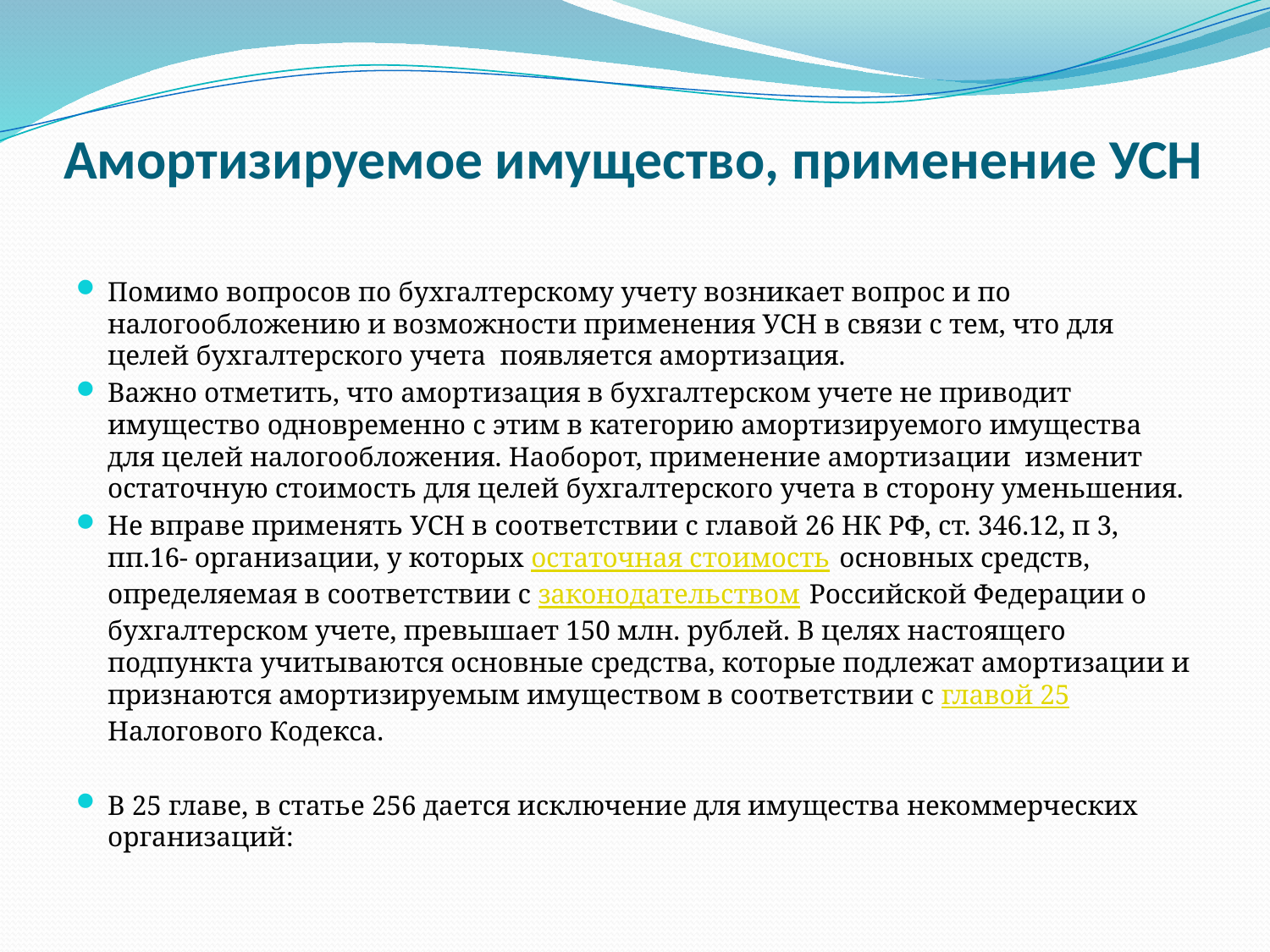

# Амортизируемое имущество, применение УСН
Помимо вопросов по бухгалтерскому учету возникает вопрос и по налогообложению и возможности применения УСН в связи с тем, что для целей бухгалтерского учета  появляется амортизация.
Важно отметить, что амортизация в бухгалтерском учете не приводит имущество одновременно с этим в категорию амортизируемого имущества для целей налогообложения. Наоборот, применение амортизации  изменит остаточную стоимость для целей бухгалтерского учета в сторону уменьшения.
Не вправе применять УСН в соответствии с главой 26 НК РФ, ст. 346.12, п 3, пп.16- организации, у которых остаточная стоимость основных средств, определяемая в соответствии с законодательством Российской Федерации о бухгалтерском учете, превышает 150 млн. рублей. В целях настоящего подпункта учитываются основные средства, которые подлежат амортизации и признаются амортизируемым имуществом в соответствии с главой 25 Налогового Кодекса.

В 25 главе, в статье 256 дается исключение для имущества некоммерческих организаций: